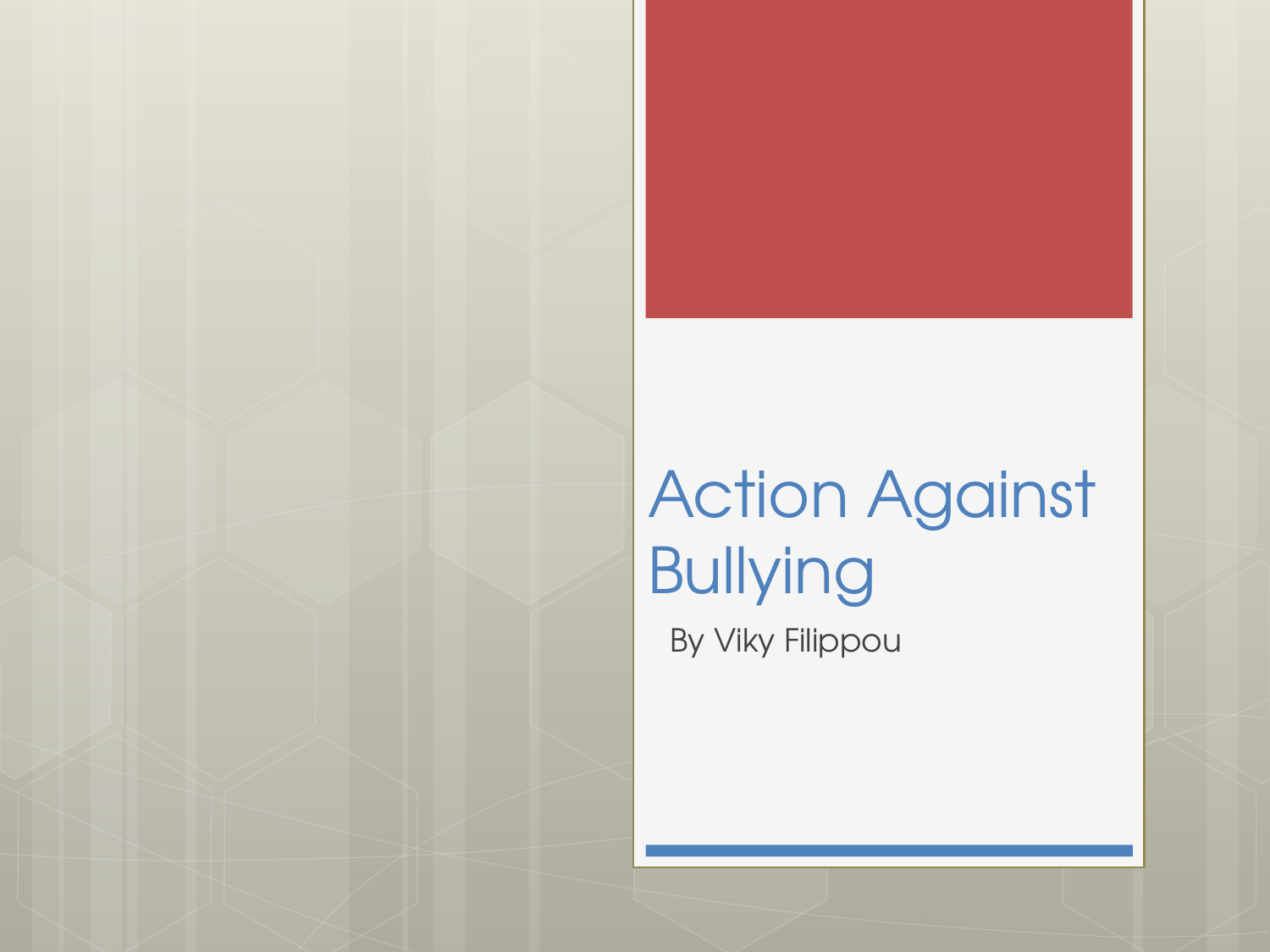

# Action Against Bullying
By Viky Filippou